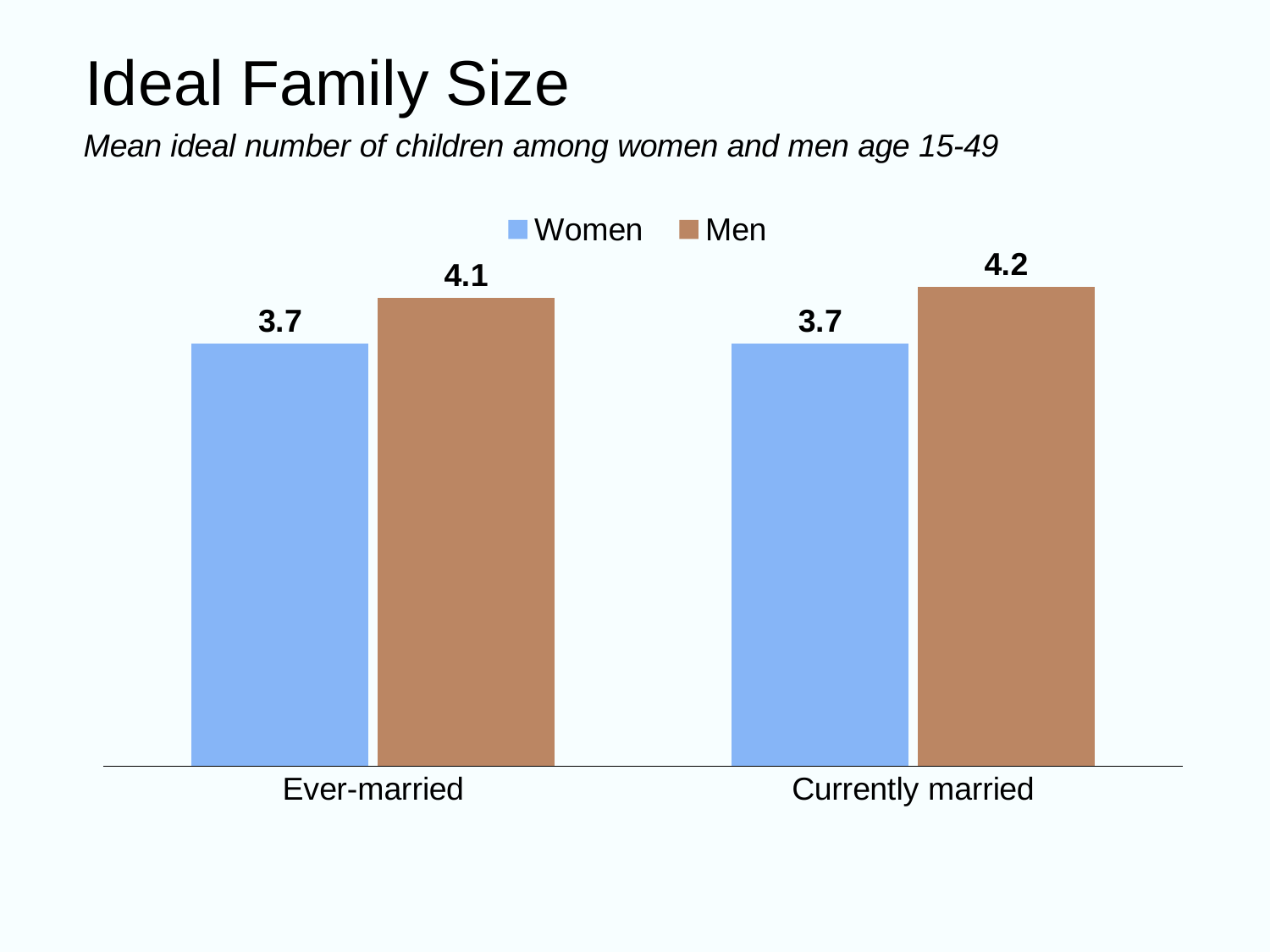

### Chart

| Category | Women | Men |
|---|---|---|
| Ever-married | 3.7 | 4.1 |
| Currently married | 3.7 | 4.2 |